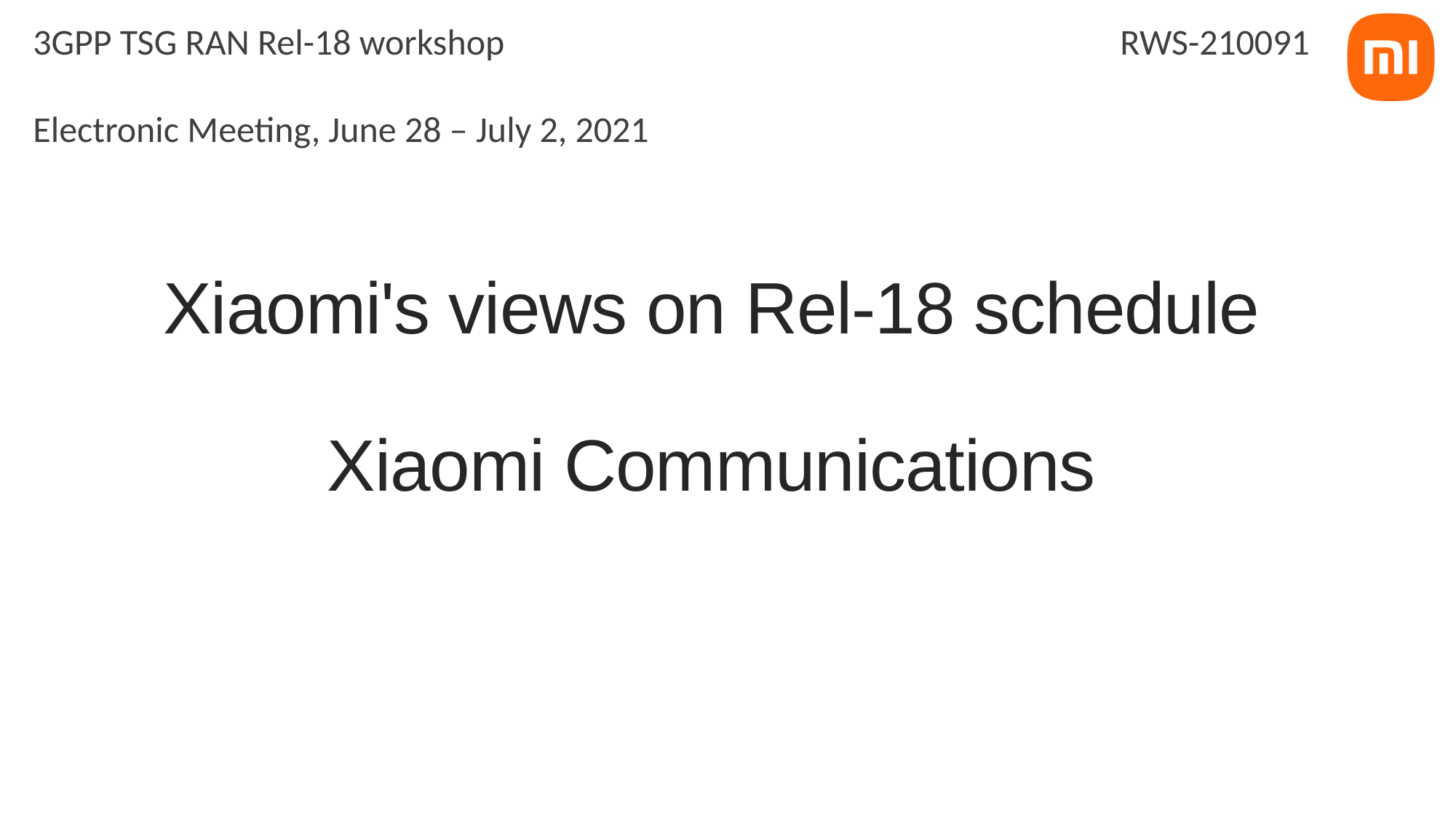

3GPP TSG RAN Rel-18 workshop
Electronic Meeting, June 28 – July 2, 2021
RWS-210091
# Xiaomi's views on Rel-18 schedule Xiaomi Communications